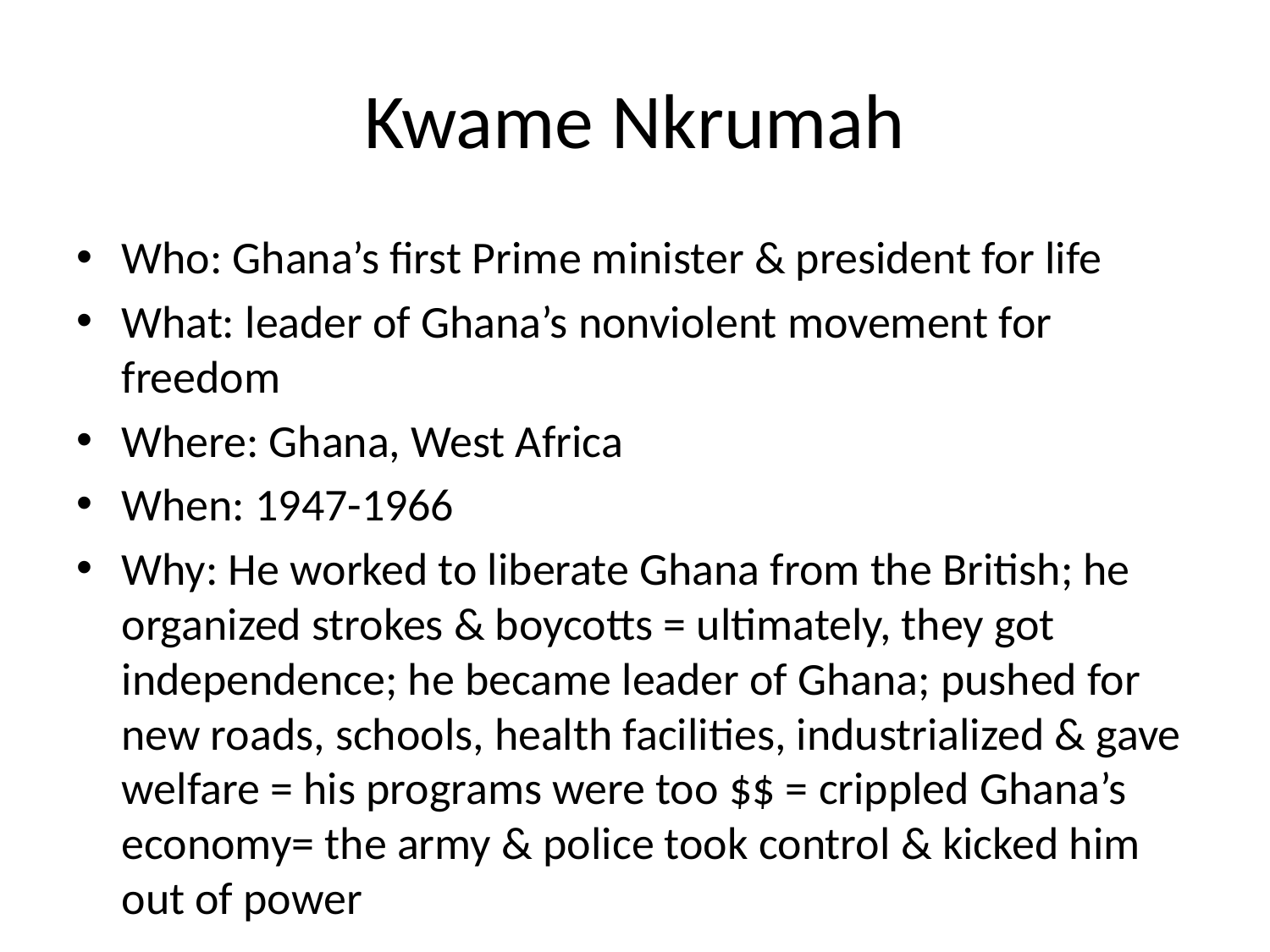

# Kwame Nkrumah
Who: Ghana’s first Prime minister & president for life
What: leader of Ghana’s nonviolent movement for freedom
Where: Ghana, West Africa
When: 1947-1966
Why: He worked to liberate Ghana from the British; he organized strokes & boycotts = ultimately, they got independence; he became leader of Ghana; pushed for new roads, schools, health facilities, industrialized & gave welfare = his programs were too $$ = crippled Ghana’s economy= the army & police took control & kicked him out of power